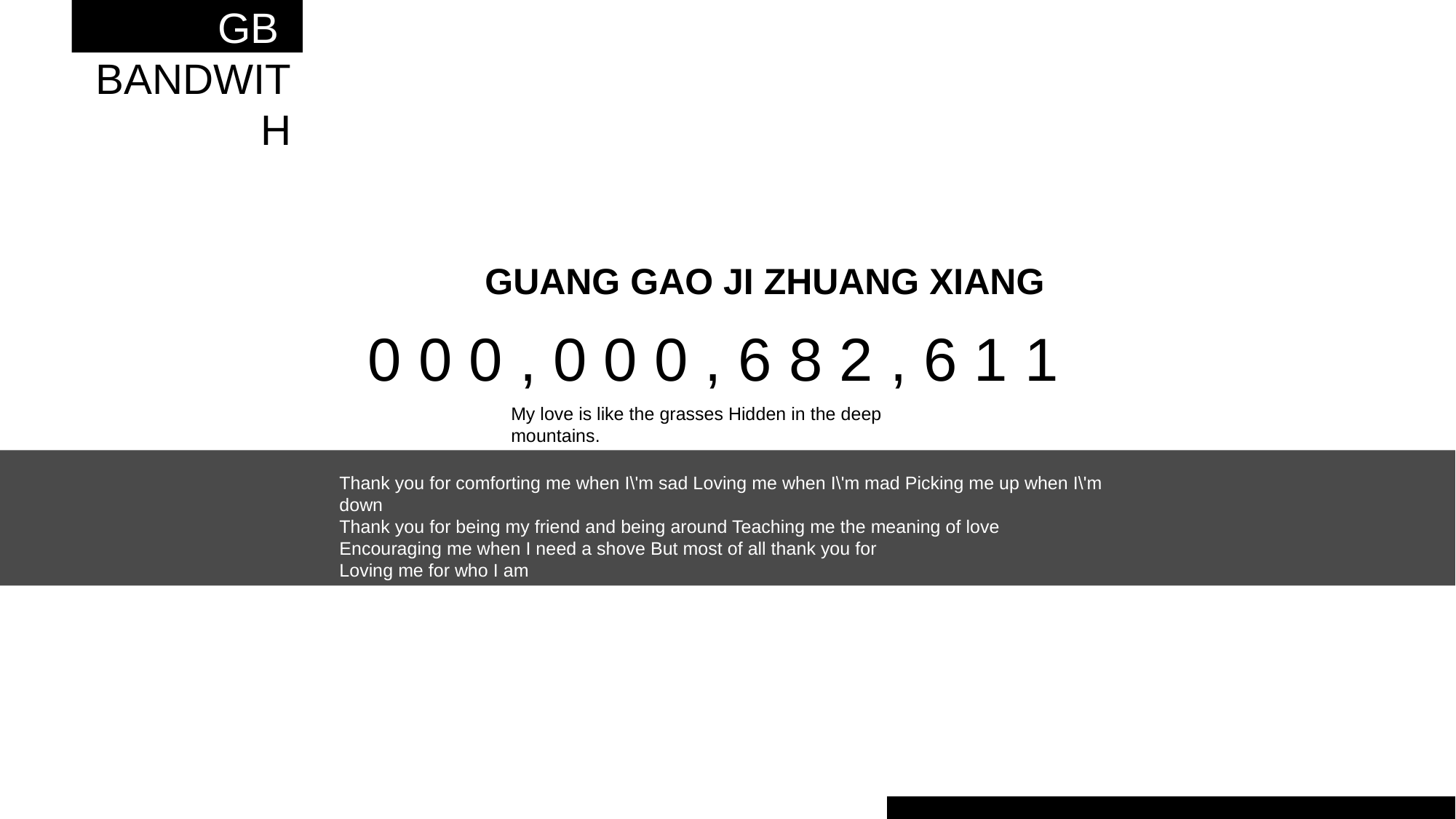

GB
BANDWITH
GUANG GAO JI ZHUANG XIANG
0 0 0 , 0 0 0 , 6 8 2 , 6 1 1
My love is like the grasses Hidden in the deep mountains.
Thank you for comforting me when I\'m sad Loving me when I\'m mad Picking me up when I\'m down
Thank you for being my friend and being around Teaching me the meaning of love
Encouraging me when I need a shove But most of all thank you for
Loving me for who I am